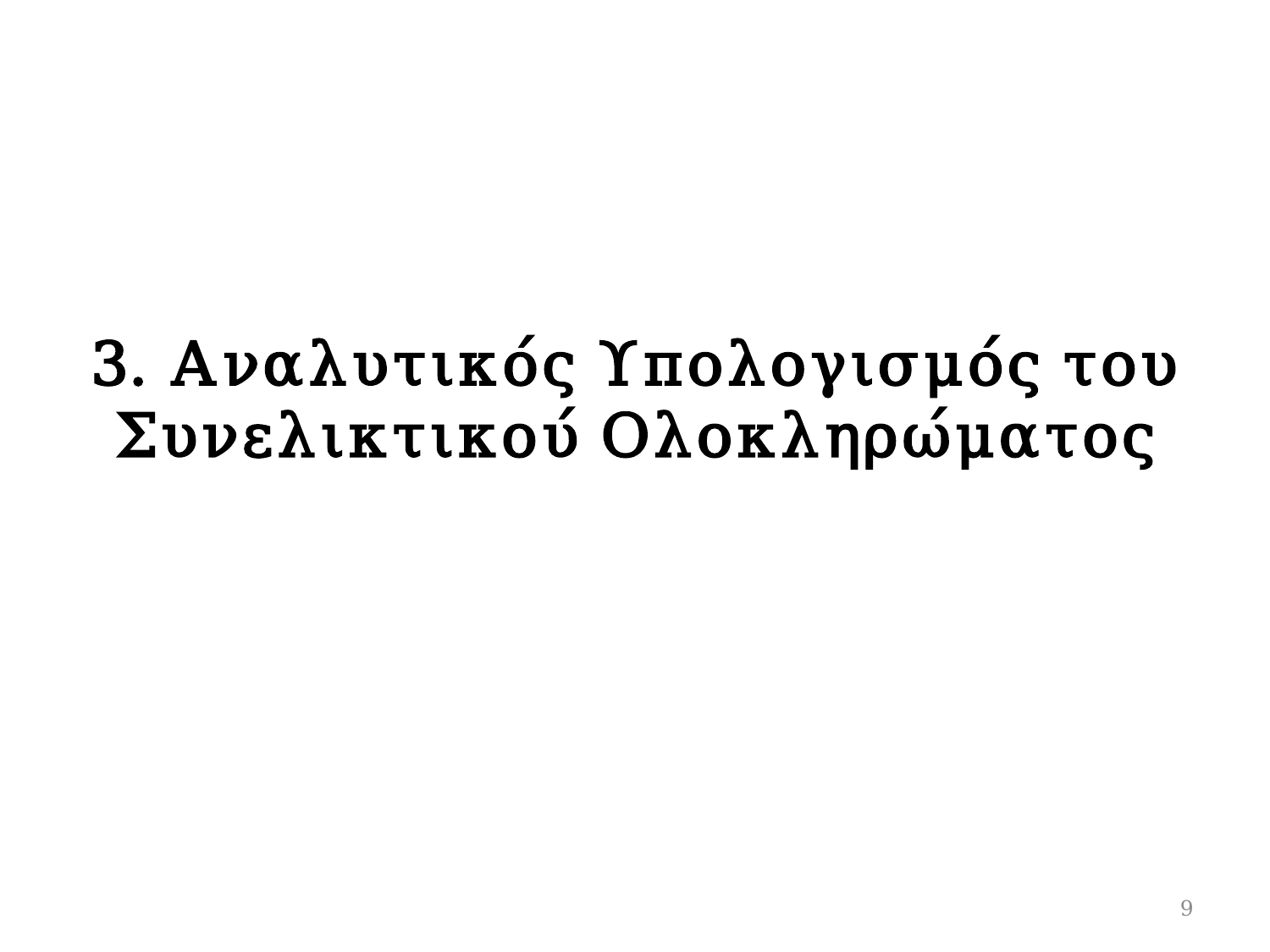

# 3. Αναλυτικός Υπολογισμός του Συνελικτικού Ολοκληρώματος
9